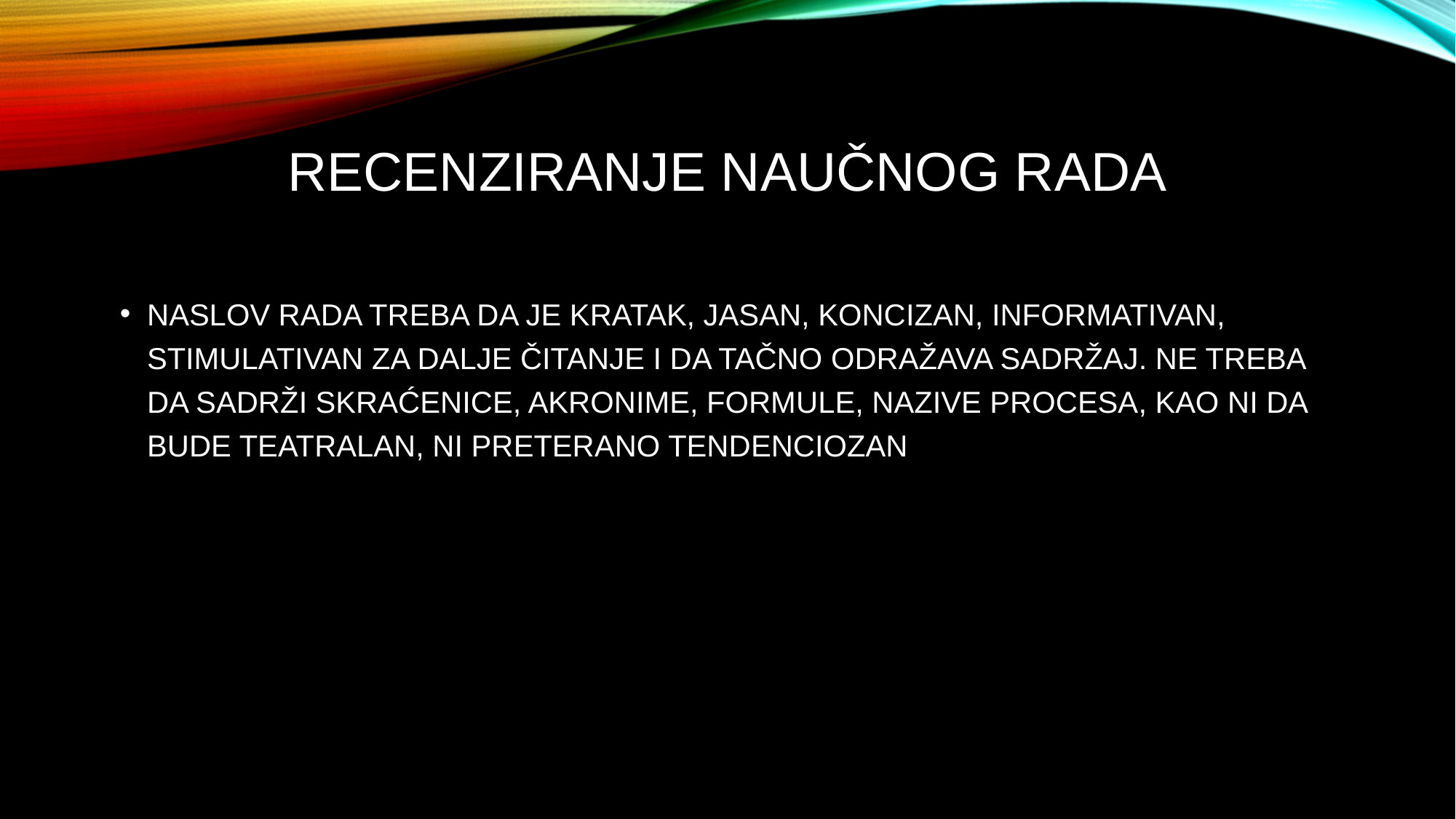

RECENZIRANJE NAUČNOG RADA
Naslov rada treba da je kratak, jasan, KONCIZAN, INFORMATIVAN, stimulativan ZA DALJE ČITANJE i da tačno odražava sadržaj. Ne treba da sadrži skraćenice, akronime, formule, nazive procesa, KAO NI DA BUDE TEATRALAN, NI PRETERANO TENDENCIOZAN